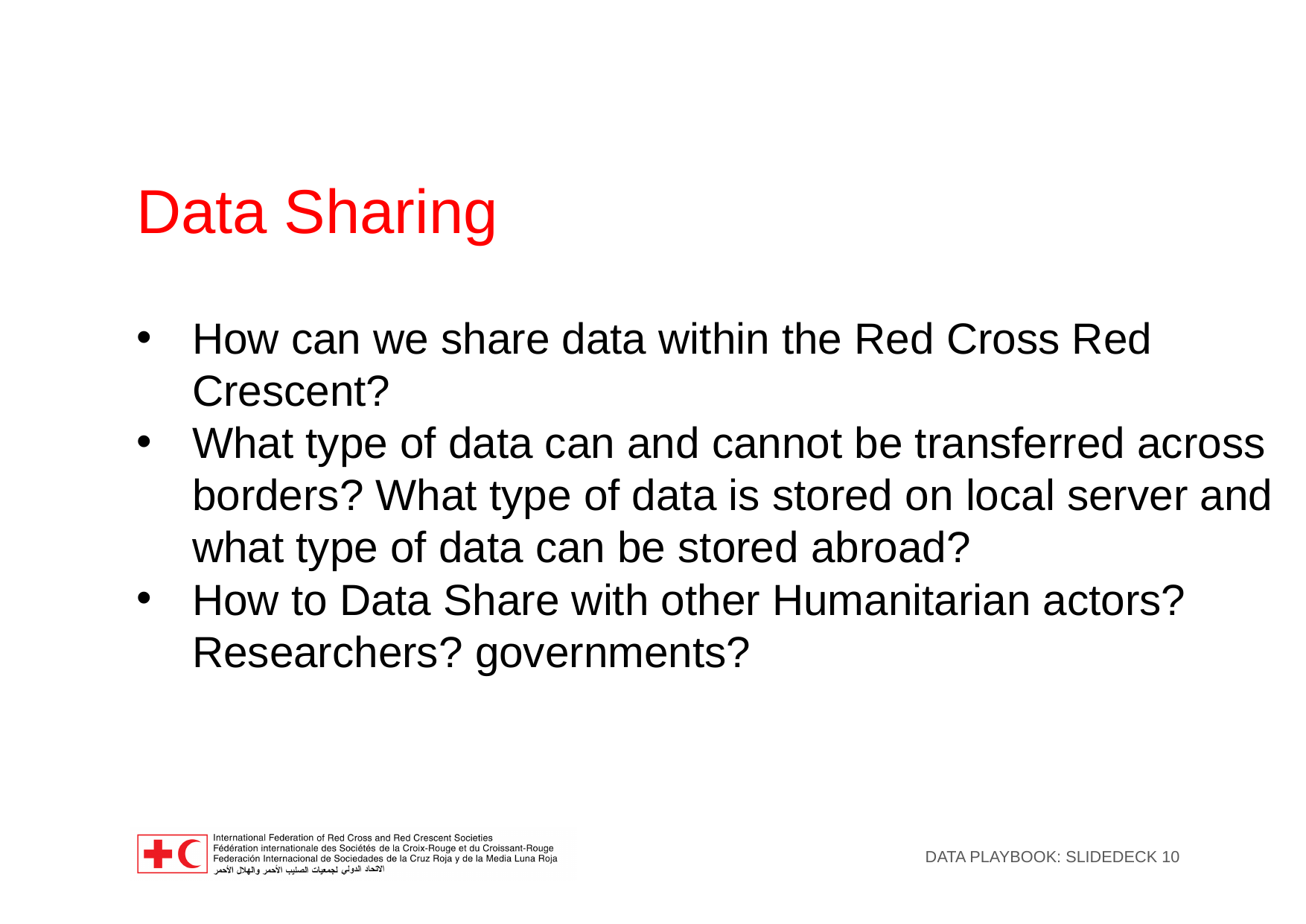

Data Sharing
How can we share data within the Red Cross Red Crescent?
What type of data can and cannot be transferred across borders? What type of data is stored on local server and what type of data can be stored abroad?
How to Data Share with other Humanitarian actors? Researchers? governments?